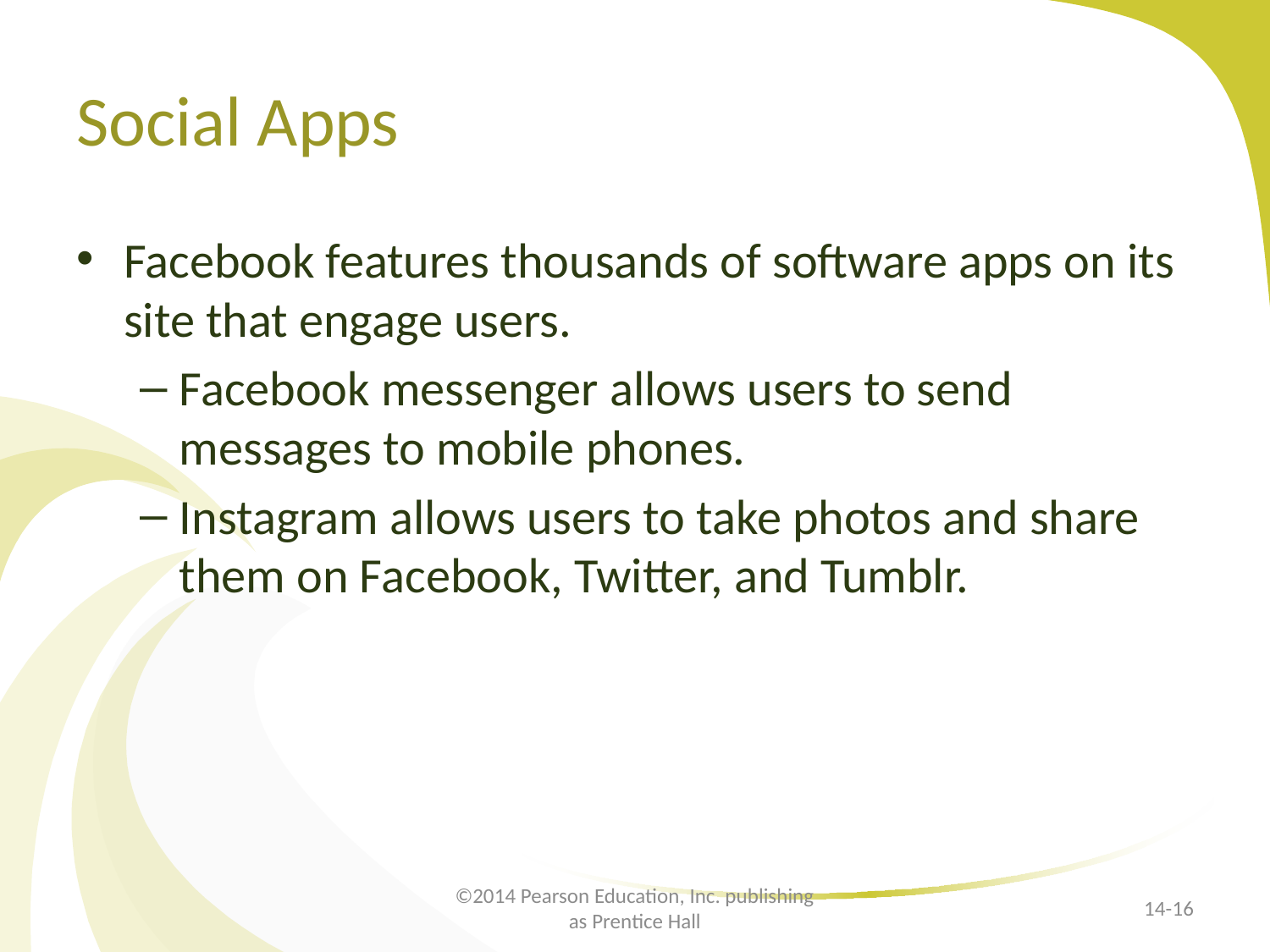

# Social Apps
Facebook features thousands of software apps on its site that engage users.
Facebook messenger allows users to send messages to mobile phones.
Instagram allows users to take photos and share them on Facebook, Twitter, and Tumblr.

©2014 Pearson Education, Inc. publishing as Prentice Hall
14-16